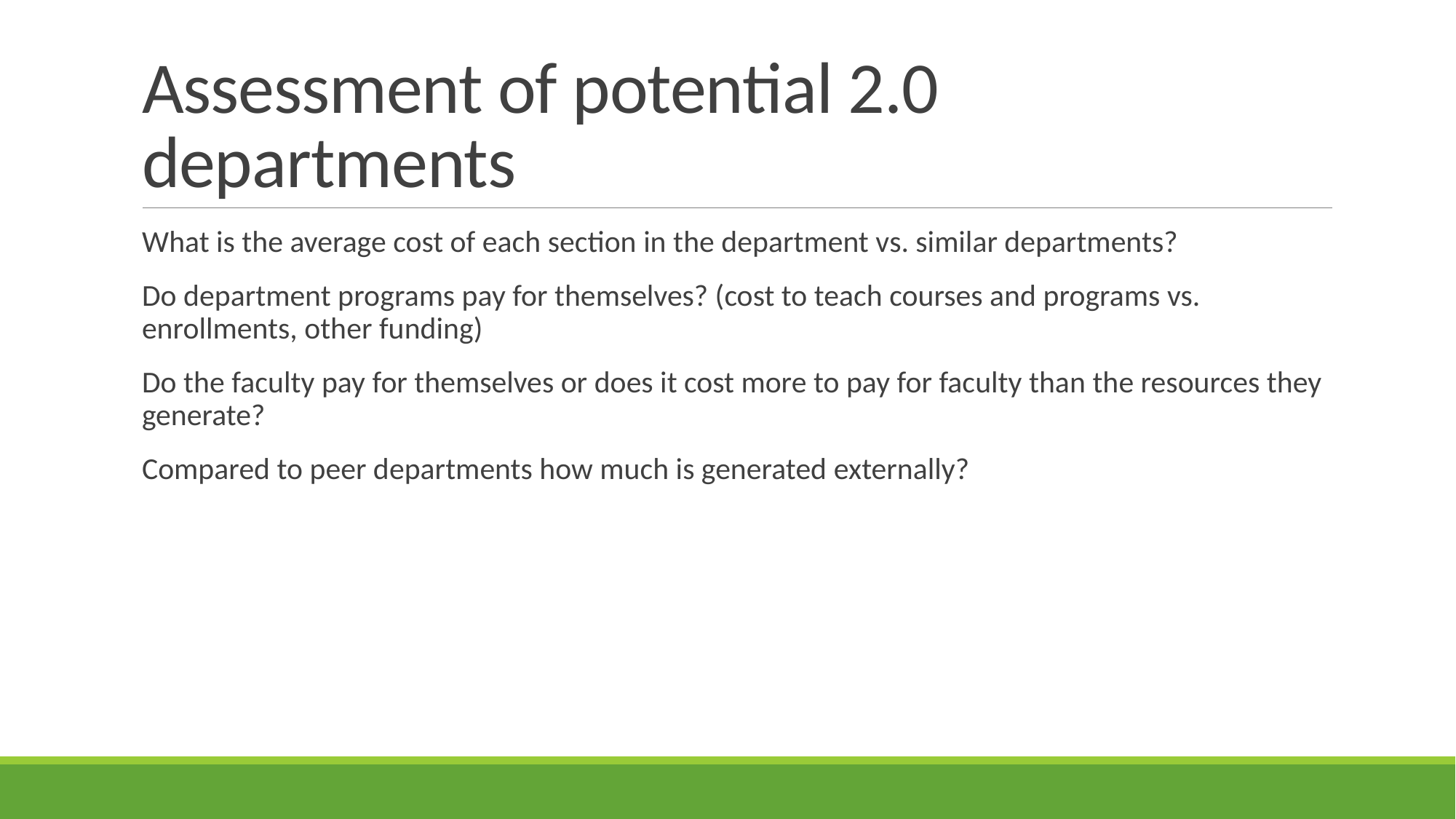

# Assessment of potential 2.0 departments
What is the average cost of each section in the department vs. similar departments?
Do department programs pay for themselves? (cost to teach courses and programs vs. enrollments, other funding)
Do the faculty pay for themselves or does it cost more to pay for faculty than the resources they generate?
Compared to peer departments how much is generated externally?